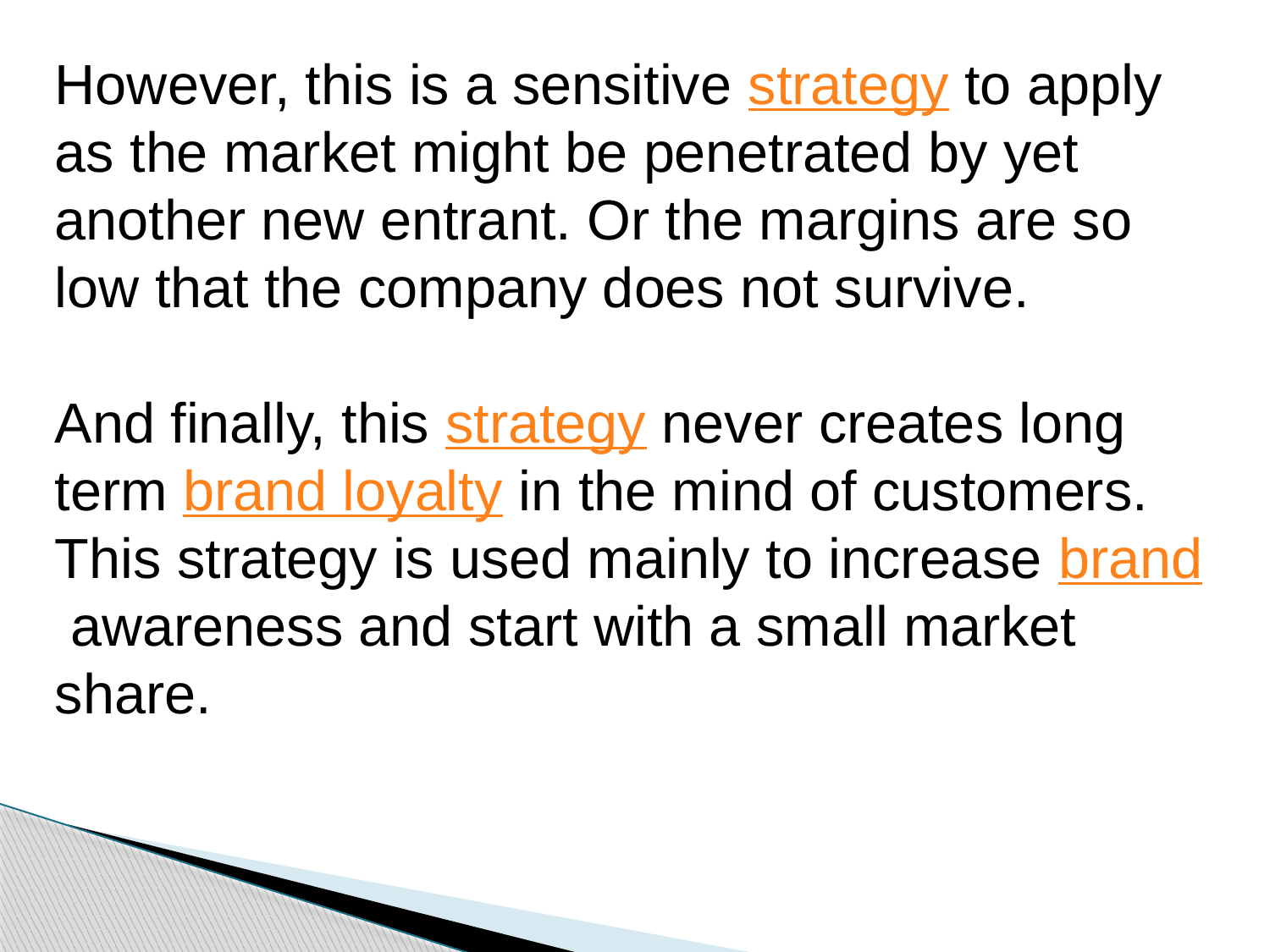

However, this is a sensitive strategy to apply as the market might be penetrated by yet another new entrant. Or the margins are so low that the company does not survive.

And finally, this strategy never creates long term brand loyalty in the mind of customers. This strategy is used mainly to increase brand awareness and start with a small market share.